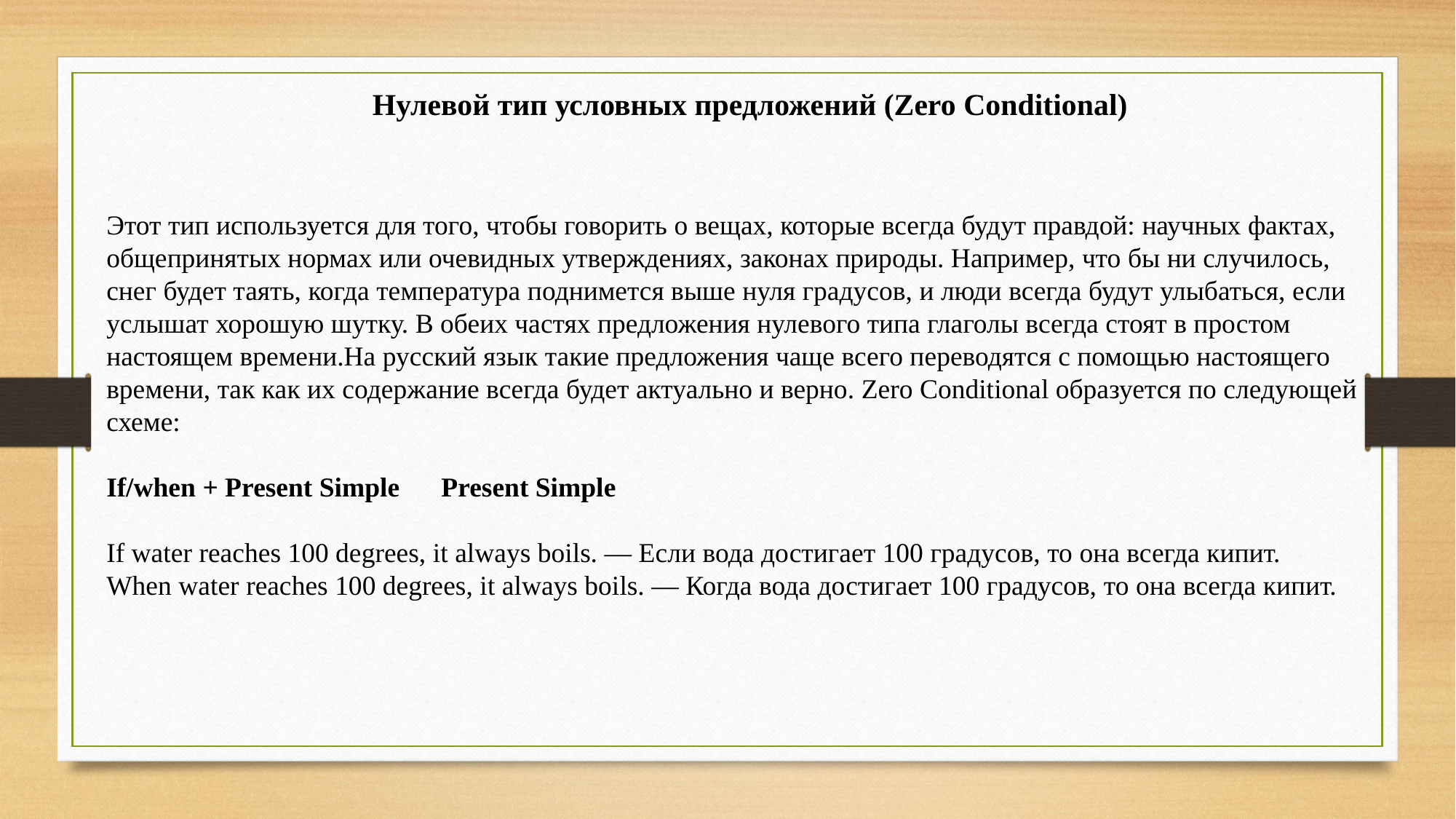

Нулевой тип условных предложений (Zero Conditional)
Этот тип используется для того, чтобы говорить о вещах, которые всегда будут правдой: научных фактах, общепринятых нормах или очевидных утверждениях, законах природы. Например, что бы ни случилось, снег будет таять, когда температура поднимется выше нуля градусов, и люди всегда будут улыбаться, если услышат хорошую шутку. В обеих частях предложения нулевого типа глаголы всегда стоят в простом настоящем времени.На русский язык такие предложения чаще всего переводятся с помощью настоящего времени, так как их содержание всегда будет актуально и верно. Zero Conditional образуется по следующей схеме:

If/when + Present Simple      Present Simple

If water reaches 100 degrees, it always boils. — Если вода достигает 100 градусов, то она всегда кипит.
When water reaches 100 degrees, it always boils. — Когда вода достигает 100 градусов, то она всегда кипит.